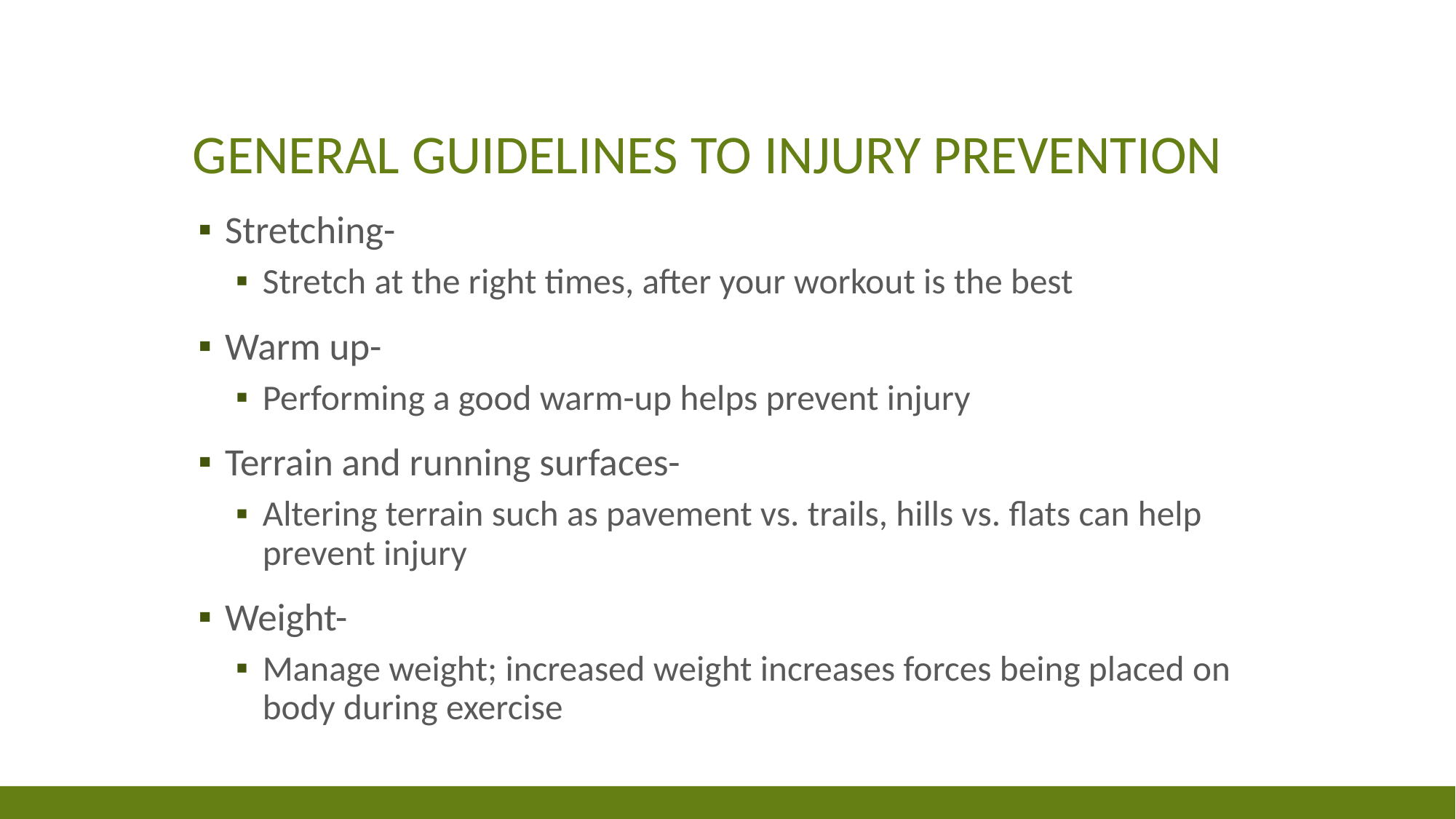

# General guidelines to Injury prevention
Stretching-
Stretch at the right times, after your workout is the best
Warm up-
Performing a good warm-up helps prevent injury
Terrain and running surfaces-
Altering terrain such as pavement vs. trails, hills vs. flats can help prevent injury
Weight-
Manage weight; increased weight increases forces being placed on body during exercise